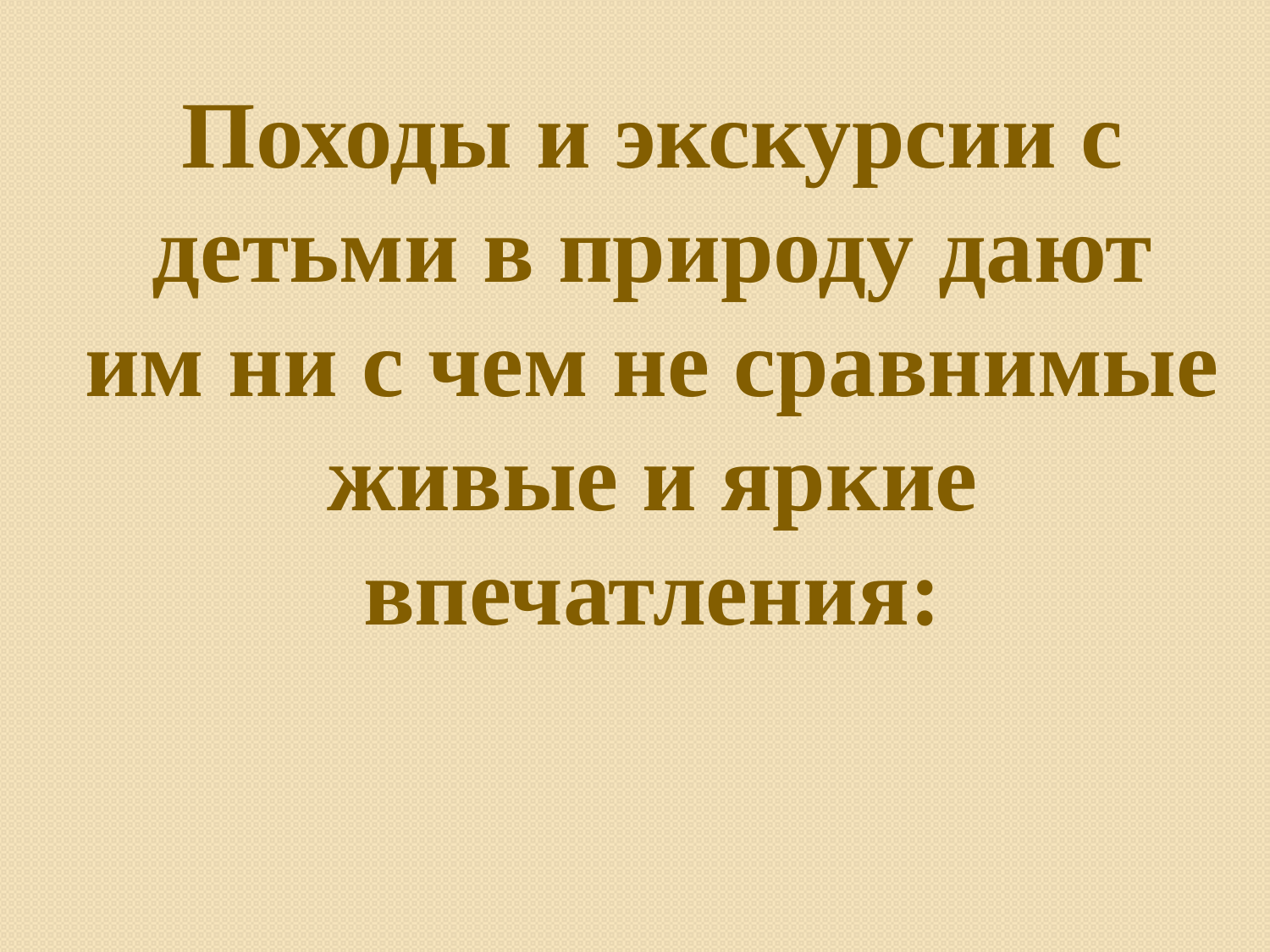

#
Походы и экскурсии с детьми в природу дают им ни с чем не сравнимые живые и яркие впечатления: